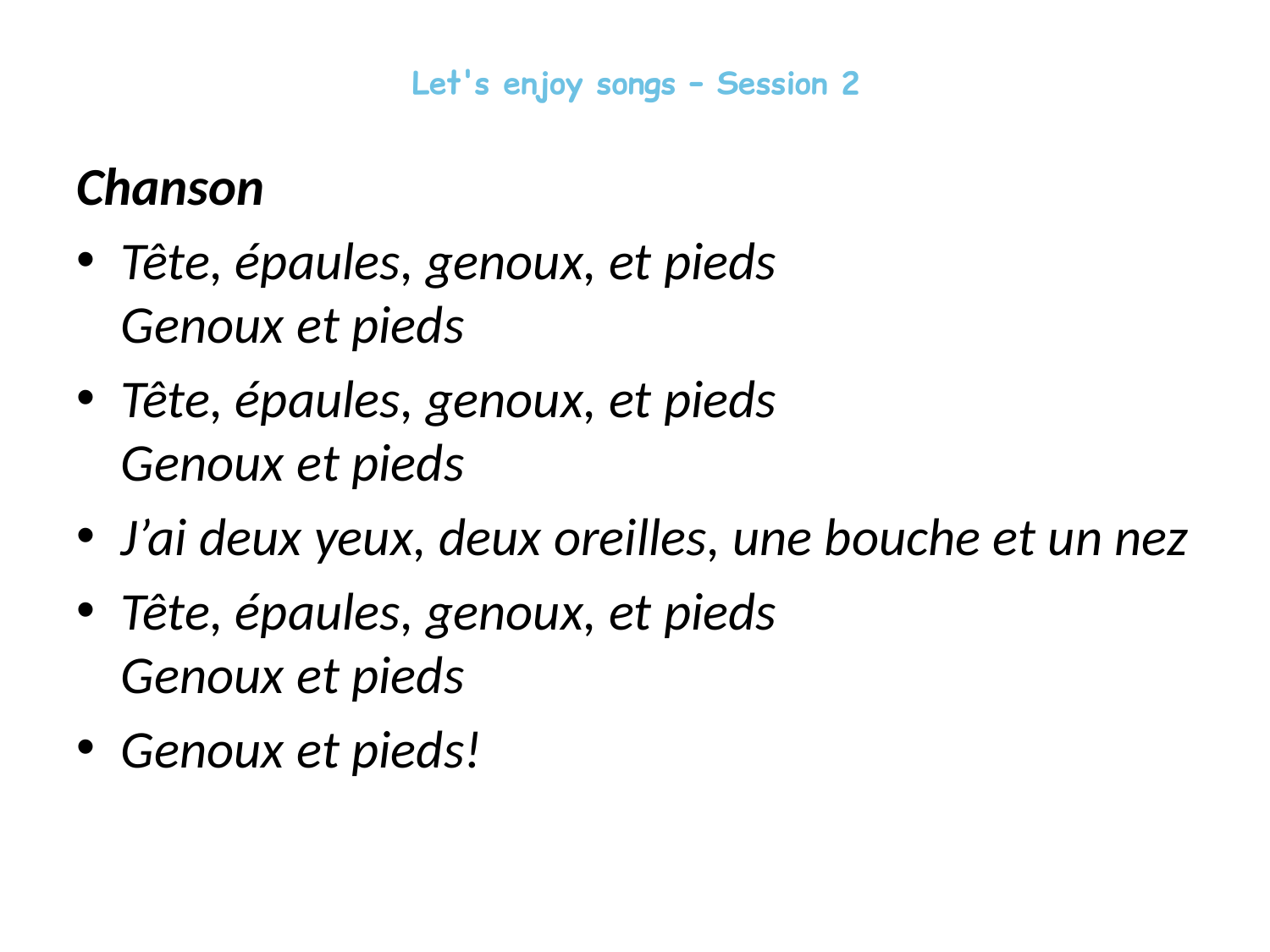

# Let's enjoy songs – Session 2
Chanson
Tête, épaules, genoux, et pieds
Genoux et pieds
Tête, épaules, genoux, et pieds
Genoux et pieds
J’ai deux yeux, deux oreilles, une bouche et un nez
Tête, épaules, genoux, et pieds
Genoux et pieds
Genoux et pieds!